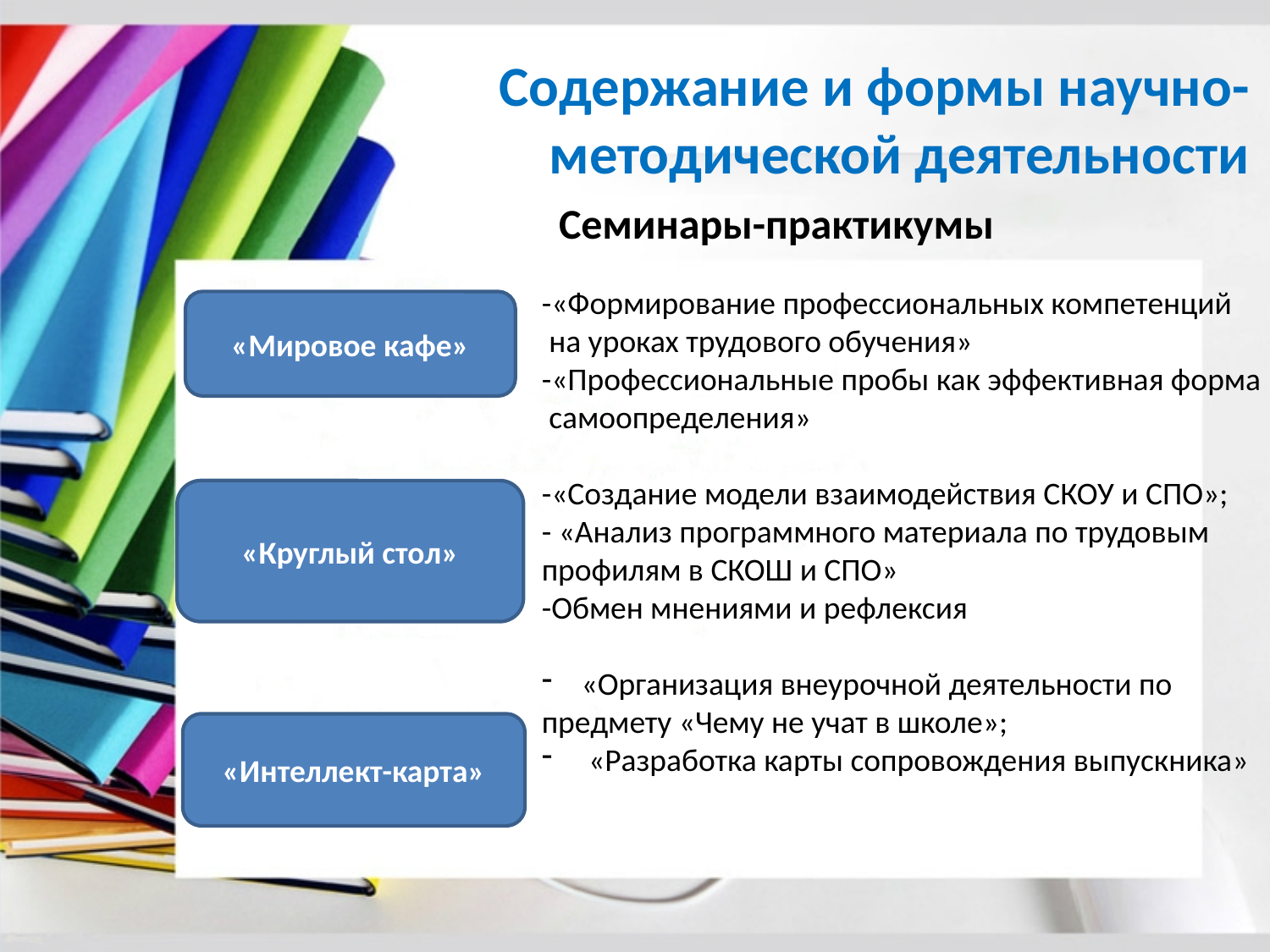

# Содержание и формы научно-методической деятельности
                                      Семинары-практикумы
-«Формирование профессиональных компетенций
 на уроках трудового обучения»
-«Профессиональные пробы как эффективная форма
 самоопределения»

-«Создание модели взаимодействия СКОУ и СПО»;
- «Анализ программного материала по трудовым
профилям в СКОШ и СПО»
-Обмен мнениями и рефлексия

«Организация внеурочной деятельности по
предмету «Чему не учат в школе»;
 «Разработка карты сопровождения выпускника»

«Мировое кафе»
«Круглый стол»
«Интеллект-карта»